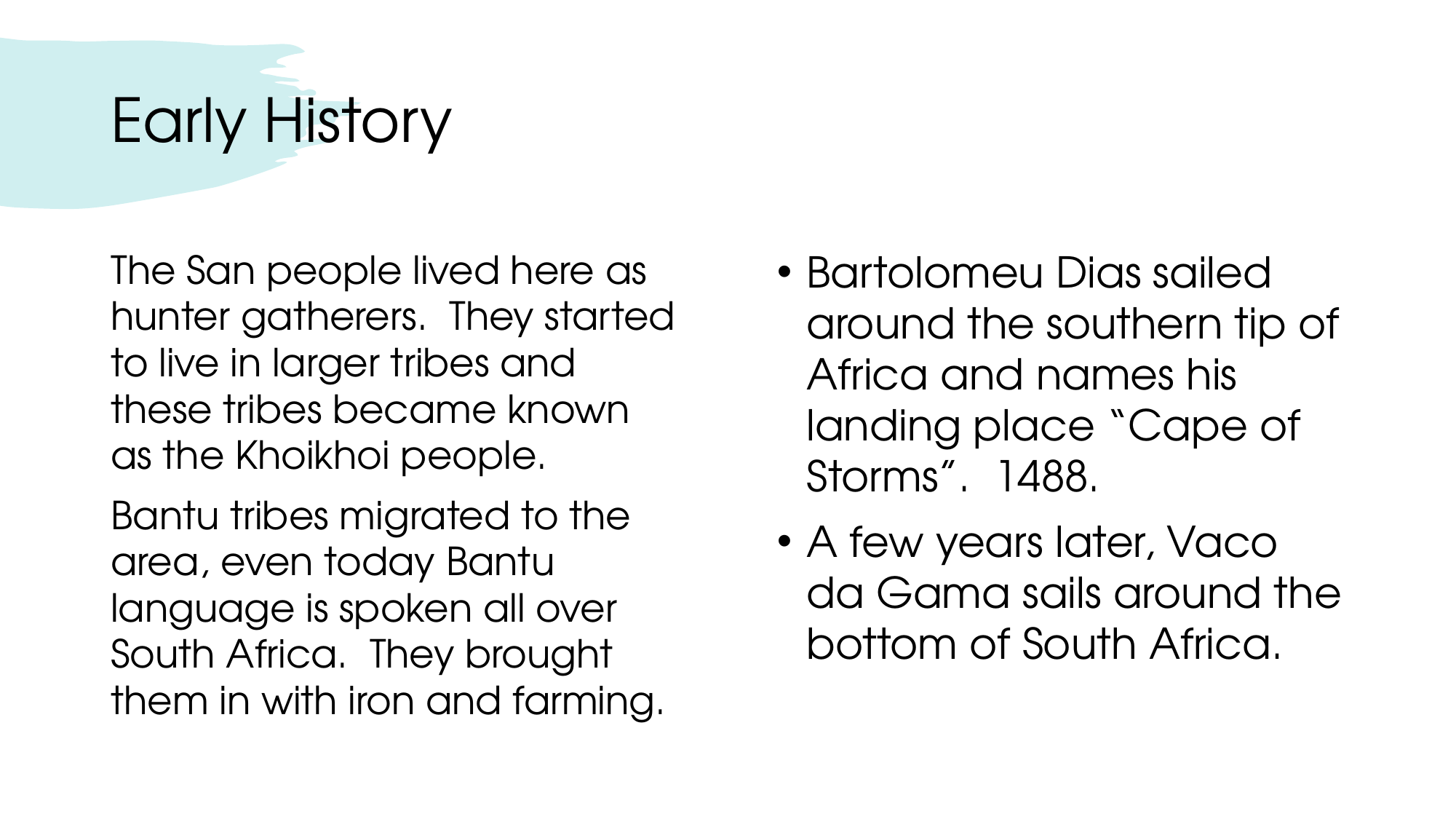

# Early History
The San people lived here as hunter gatherers.  They started to live in larger tribes and these tribes became known as the Khoikhoi people.
Bantu tribes migrated to the area, even today Bantu language is spoken all over South Africa.  They brought them in with iron and farming.

Bartolomeu Dias sailed around the southern tip of Africa and names his landing place “Cape of Storms”.  1488.
A few years later, Vaco da Gama sails around the bottom of South Africa.